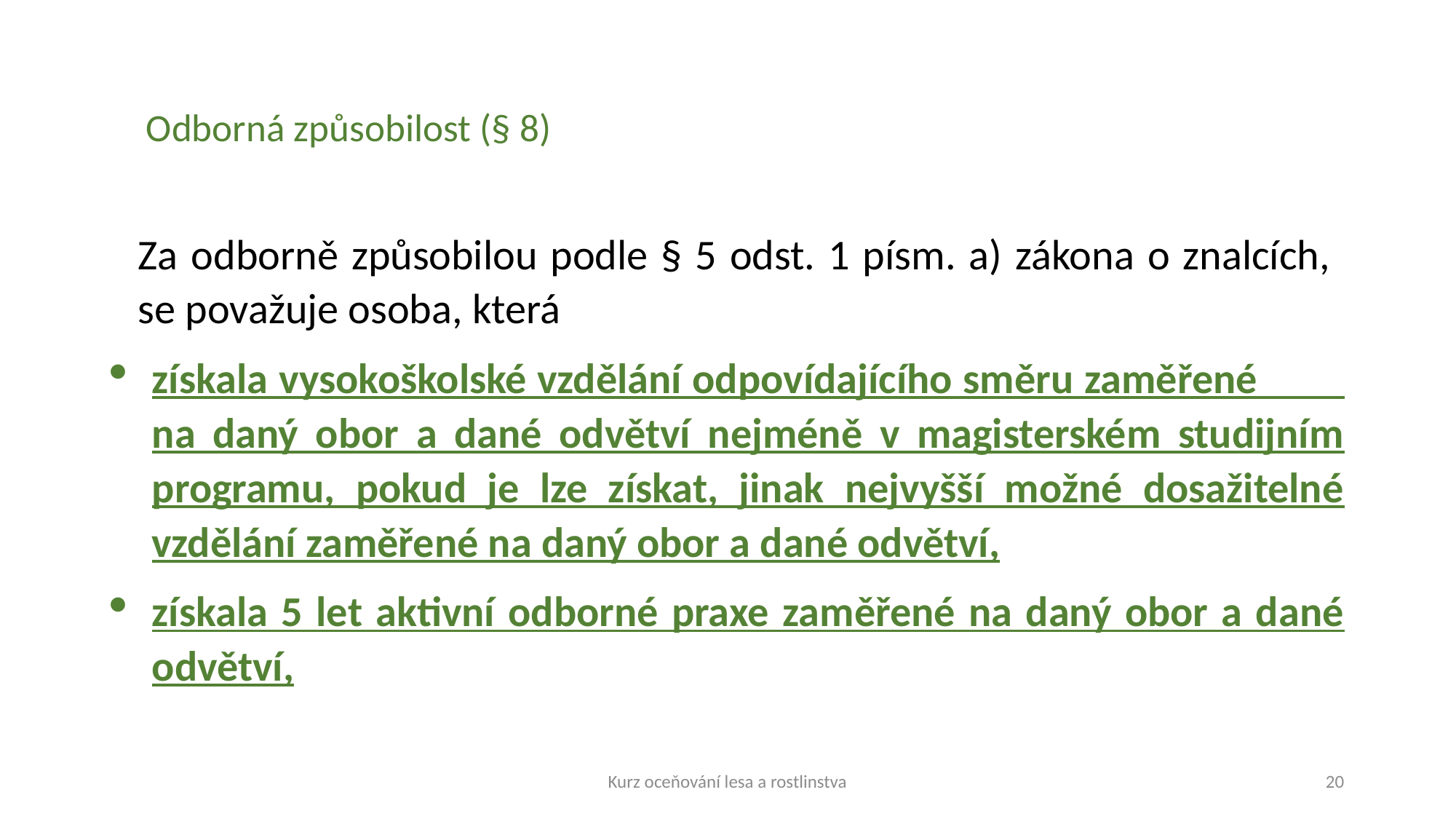

# Odborná způsobilost (§ 8)
Za odborně způsobilou podle § 5 odst. 1 písm. a) zákona o znalcích,  se považuje osoba, která
získala vysokoškolské vzdělání odpovídajícího směru zaměřené         na daný obor a dané odvětví nejméně v magisterském studijním programu, pokud je lze získat, jinak nejvyšší možné dosažitelné vzdělání zaměřené na daný obor a dané odvětví,
získala 5 let aktivní odborné praxe zaměřené na daný obor a dané odvětví,

Kurz oceňování lesa a rostlinstva
20